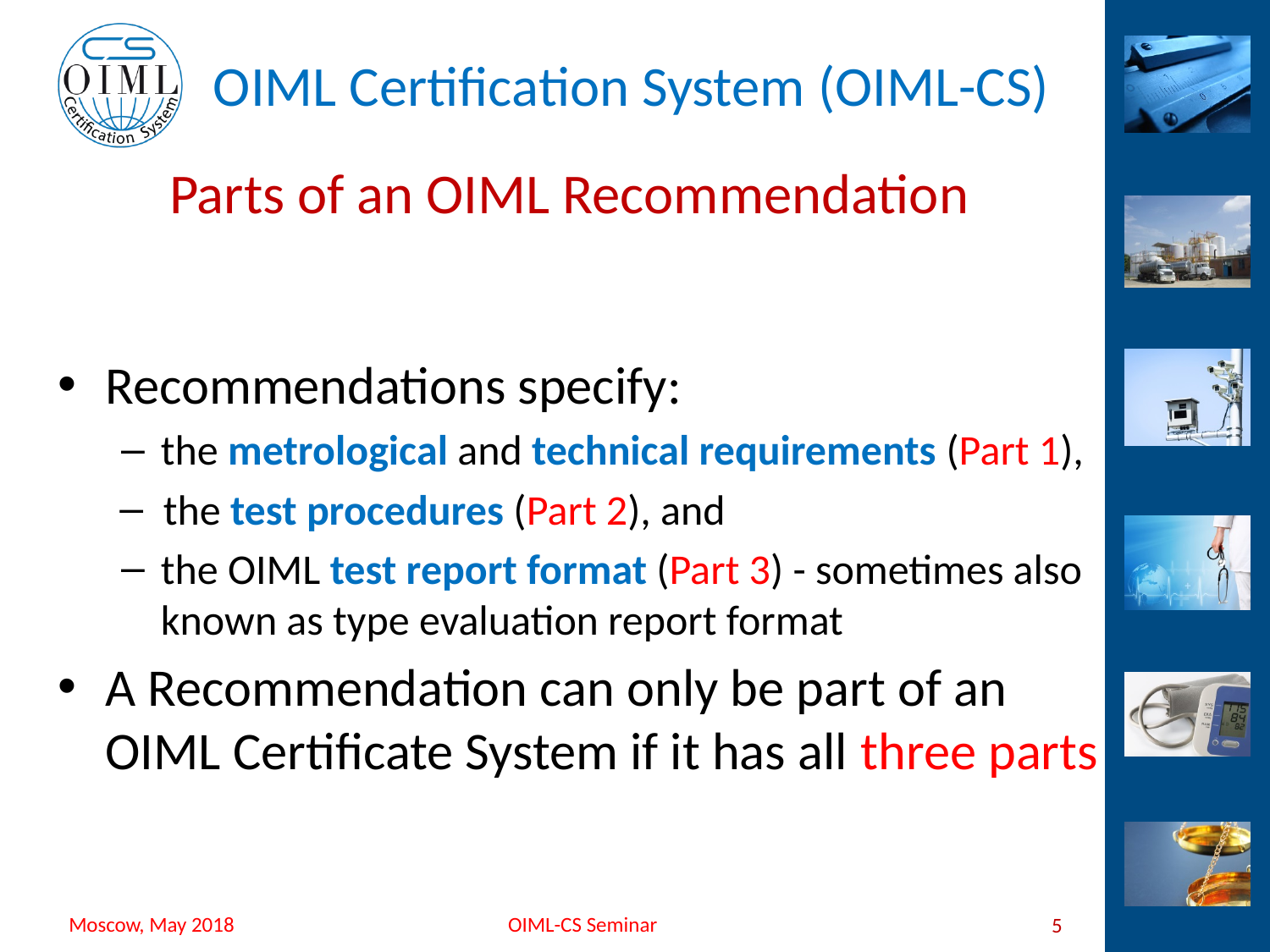

# Parts of an OIML Recommendation
Recommendations specify:
the metrological and technical requirements (Part 1),
the test procedures (Part 2), and
the OIML test report format (Part 3) - sometimes also known as type evaluation report format
A Recommendation can only be part of an OIML Certificate System if it has all three parts
5